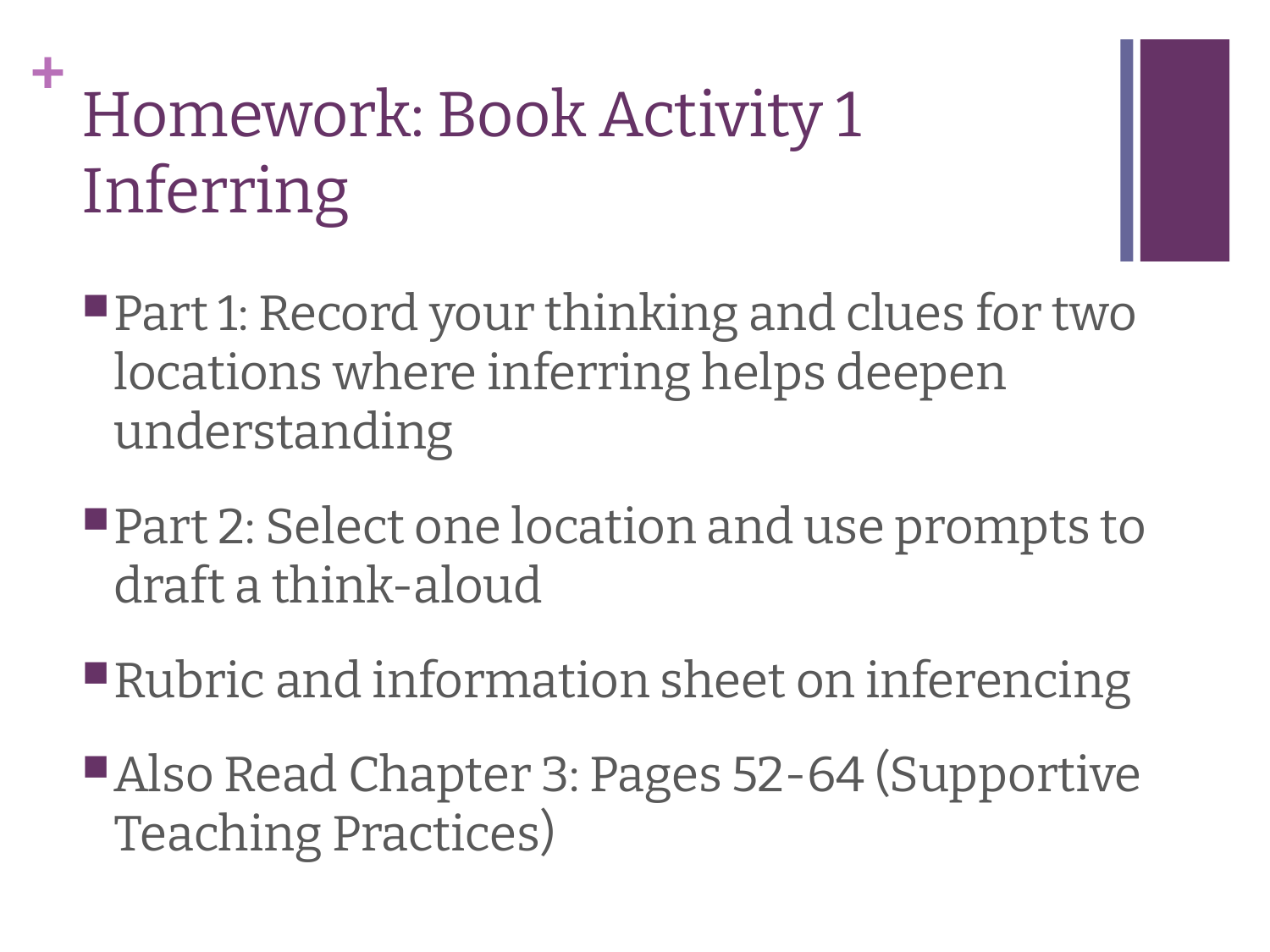

# Homework: Book Activity 1 Inferring
Part 1: Record your thinking and clues for two locations where inferring helps deepen understanding
Part 2: Select one location and use prompts to draft a think-aloud
Rubric and information sheet on inferencing
Also Read Chapter 3: Pages 52-64 (Supportive Teaching Practices)